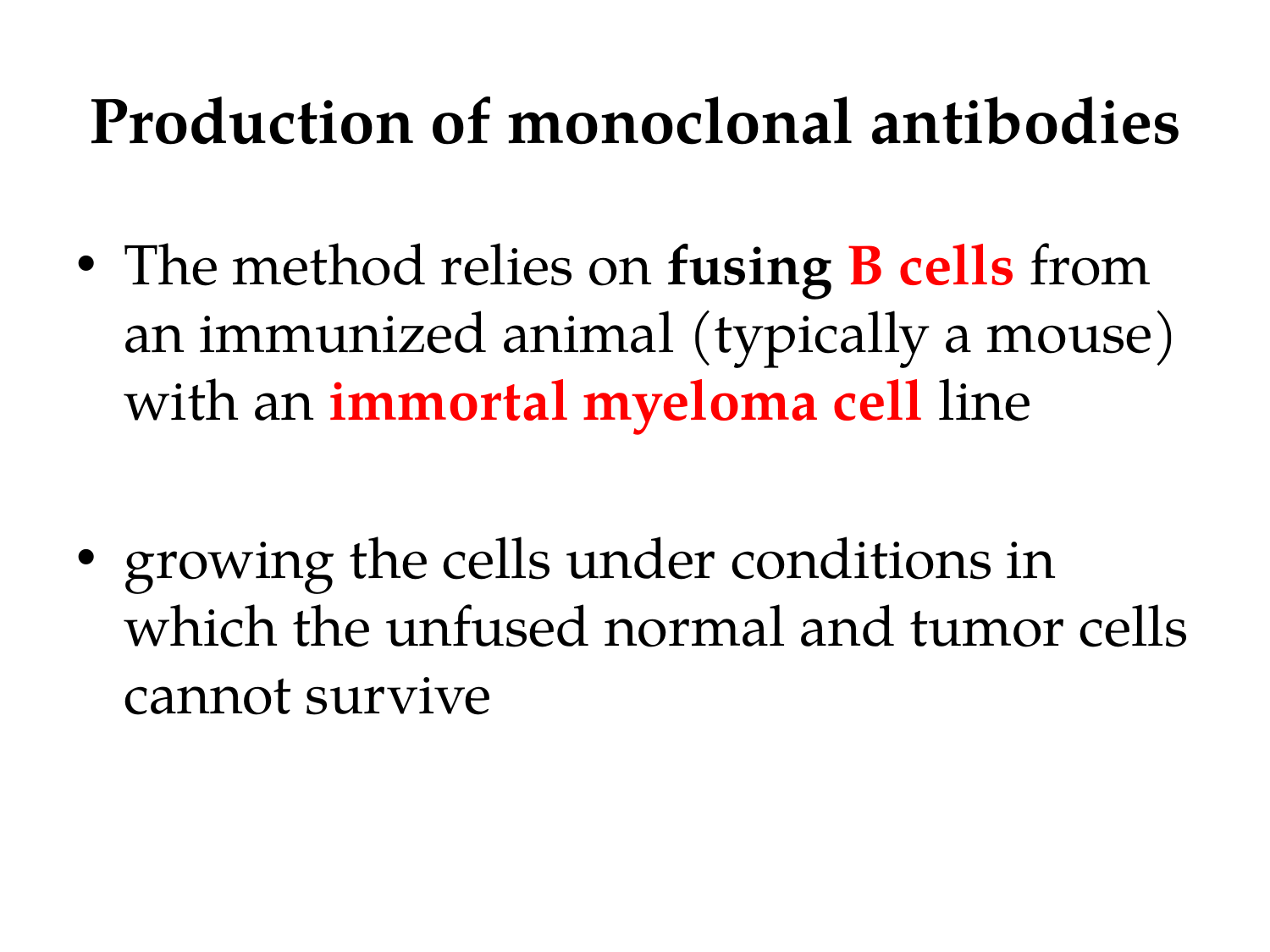

# Production of monoclonal antibodies
The method relies on fusing B cells from an immunized animal (typically a mouse) with an immortal myeloma cell line

growing the cells under conditions in which the unfused normal and tumor cells cannot survive